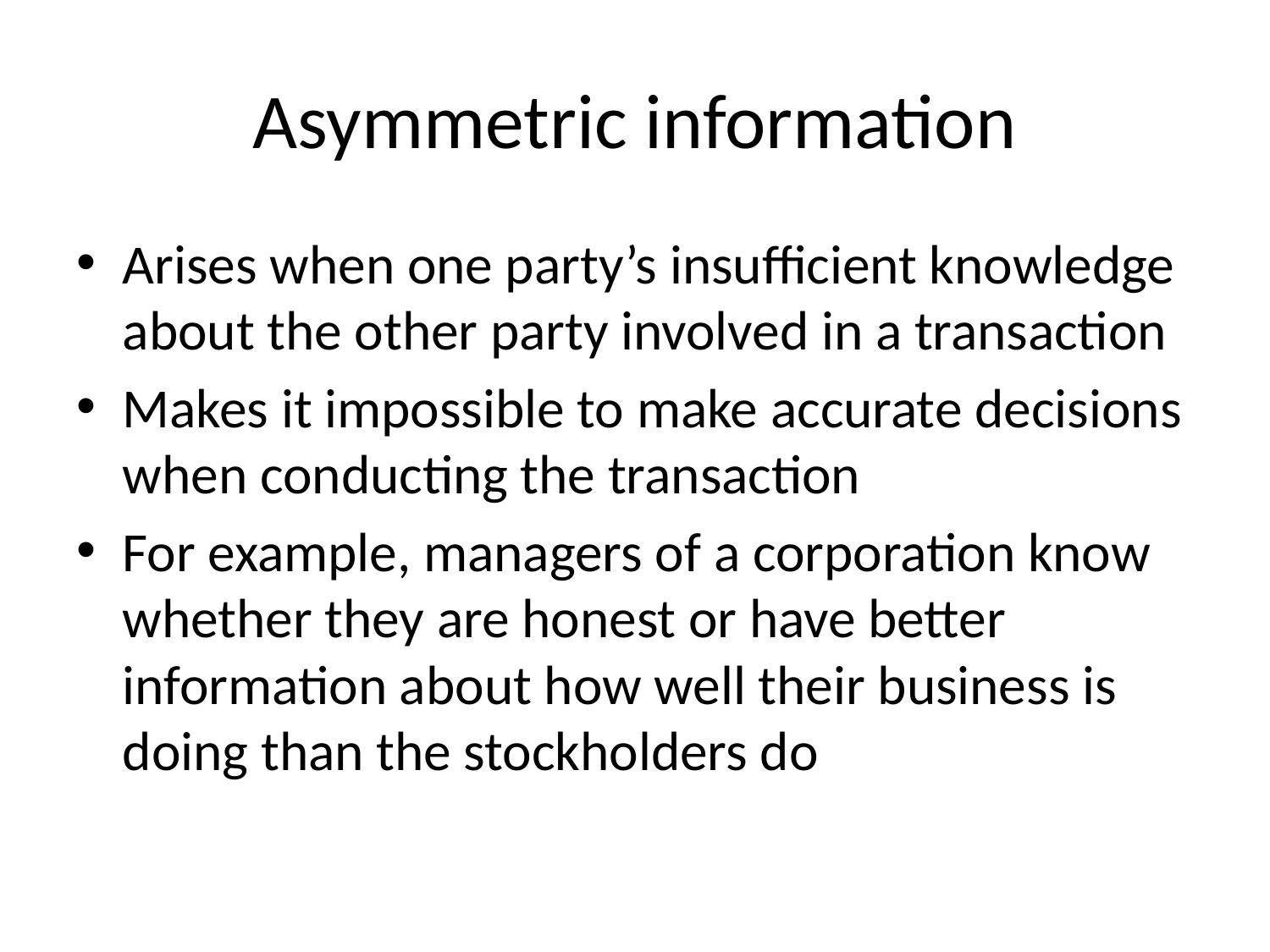

# Asymmetric information
Arises when one party’s insufficient knowledge about the other party involved in a transaction
Makes it impossible to make accurate decisions when conducting the transaction
For example, managers of a corporation know whether they are honest or have better information about how well their business is doing than the stockholders do